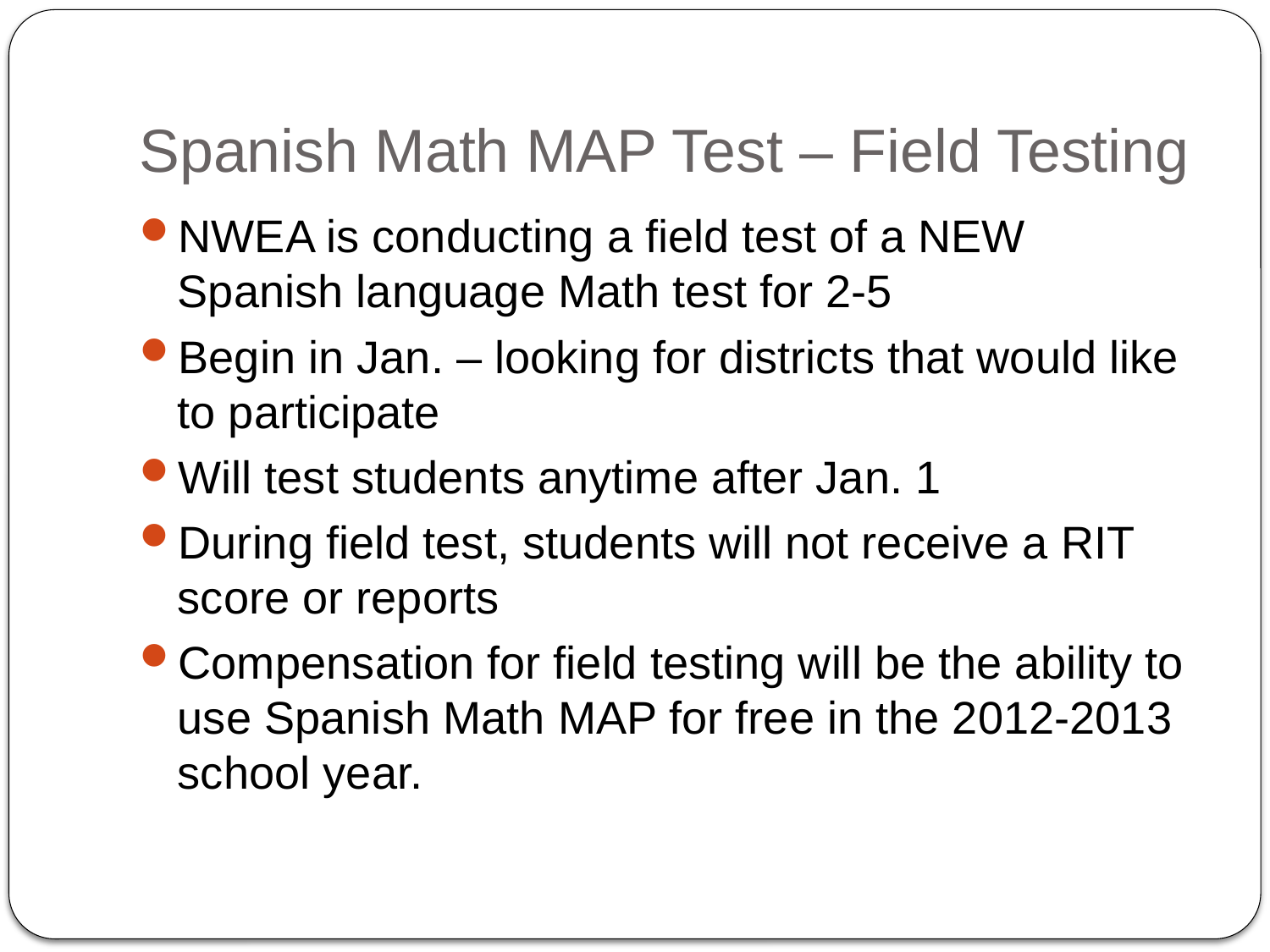

# Spanish Math MAP Test – Field Testing
NWEA is conducting a field test of a NEW Spanish language Math test for 2-5
Begin in Jan. – looking for districts that would like to participate
Will test students anytime after Jan. 1
During field test, students will not receive a RIT score or reports
Compensation for field testing will be the ability to use Spanish Math MAP for free in the 2012-2013 school year.